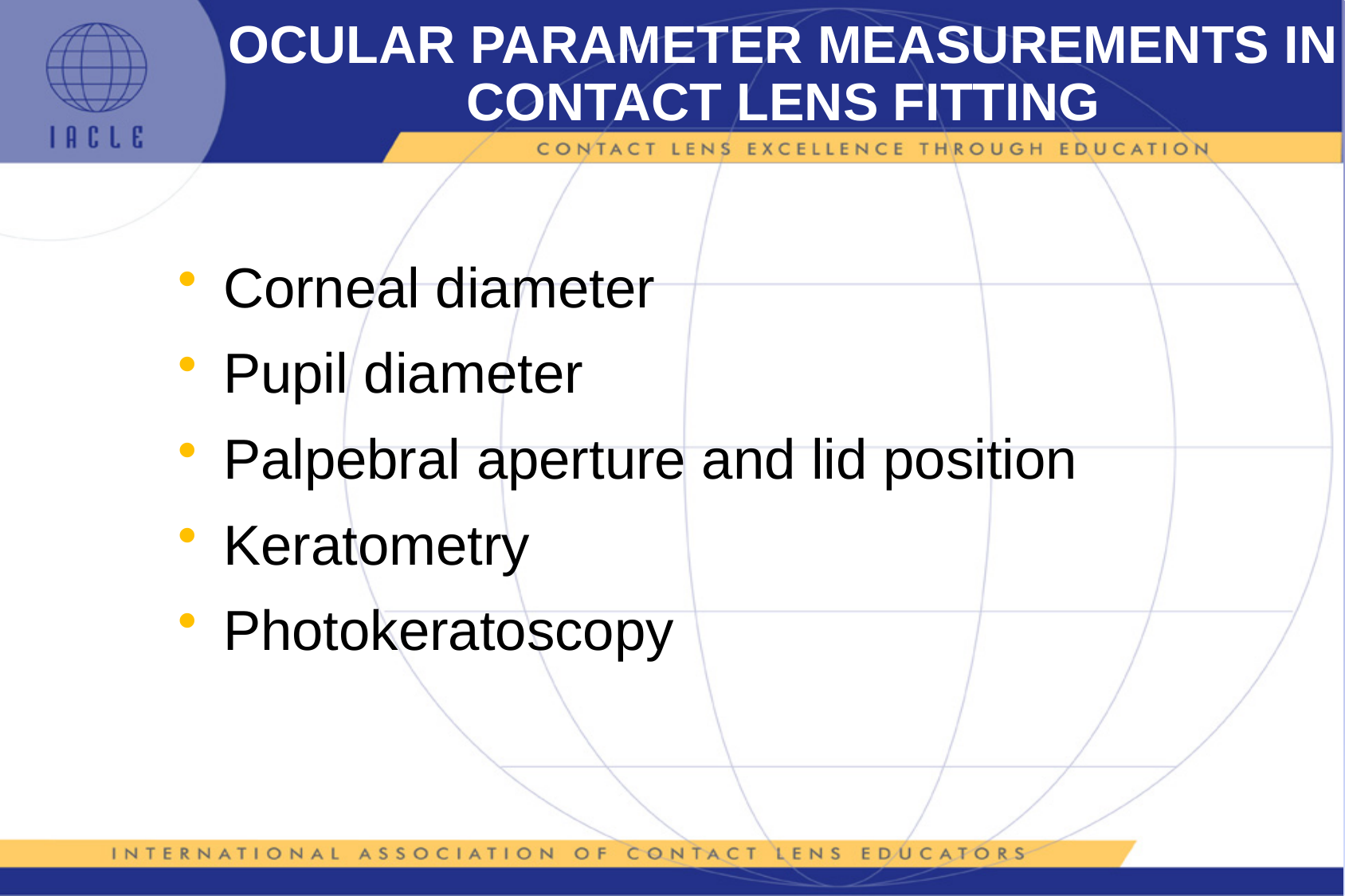

# OCULAR PARAMETER MEASUREMENTS IN CONTACT LENS FITTING
Corneal diameter
Pupil diameter
Palpebral aperture and lid position
Keratometry
Photokeratoscopy